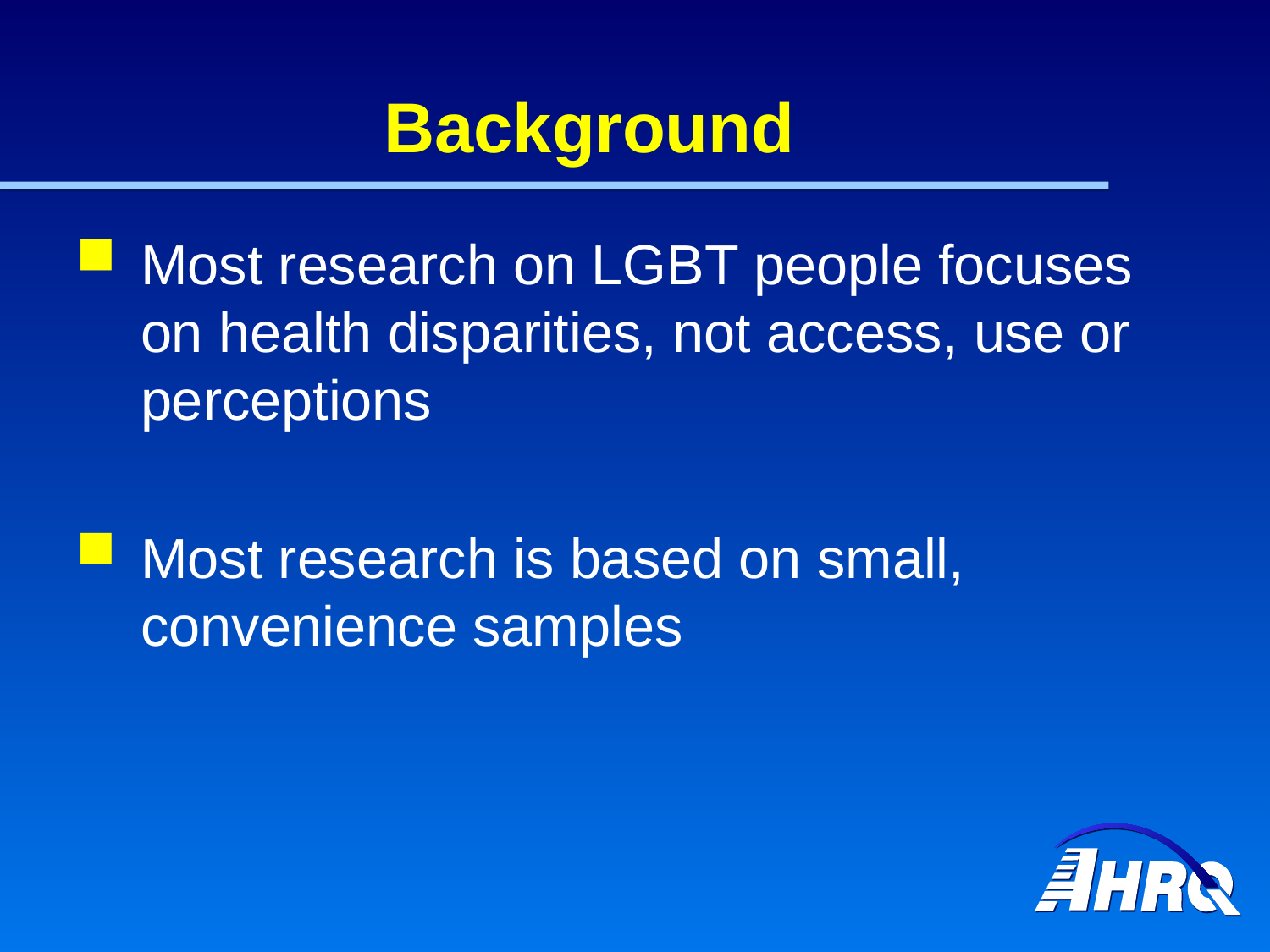

# Background
Most research on LGBT people focuses on health disparities, not access, use or perceptions

Most research is based on small, convenience samples